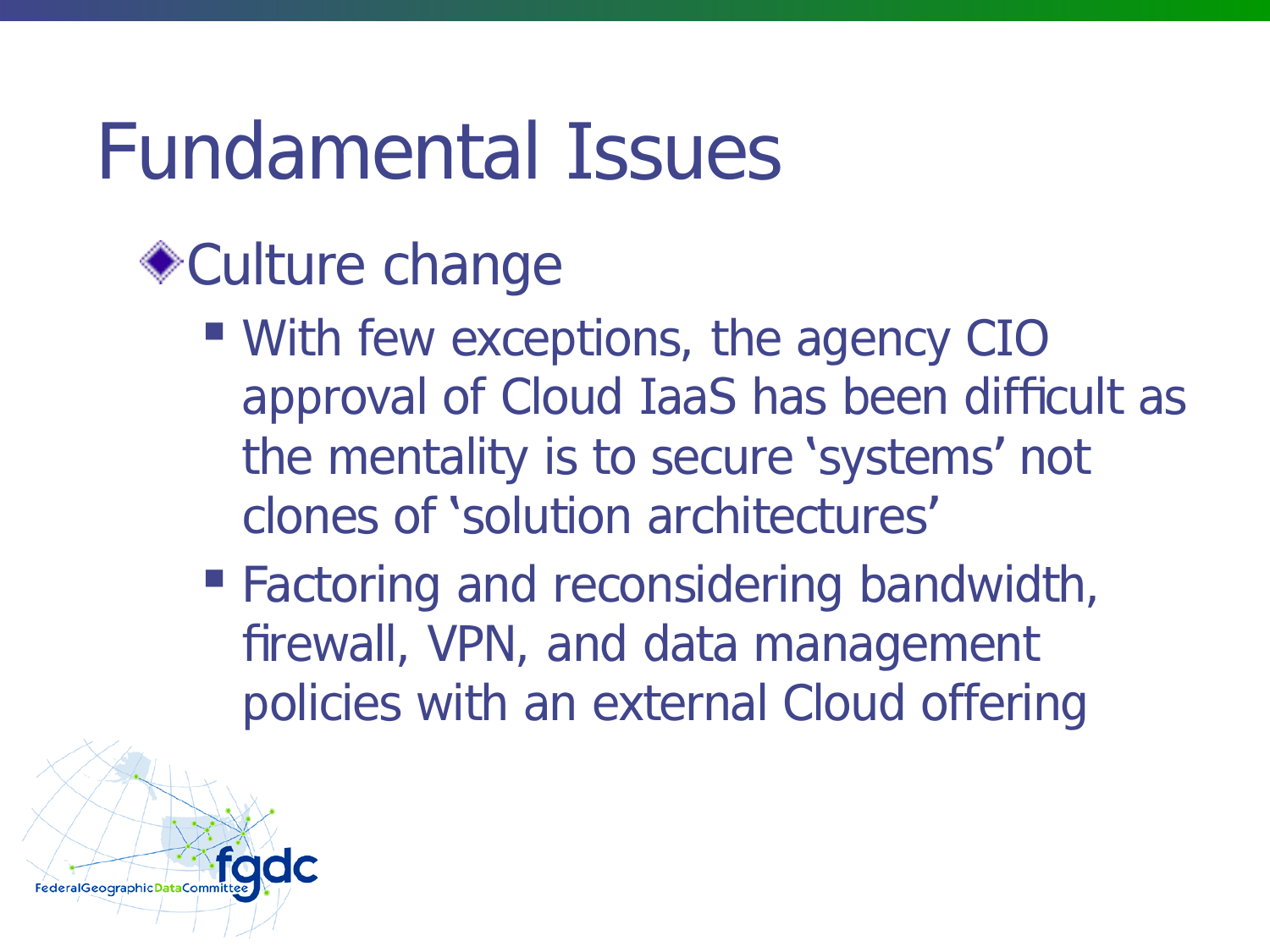

# Fundamental Issues
Culture change
With few exceptions, the agency CIO approval of Cloud IaaS has been difficult as the mentality is to secure ‘systems’ not clones of ‘solution architectures’
Factoring and reconsidering bandwidth, firewall, VPN, and data management policies with an external Cloud offering